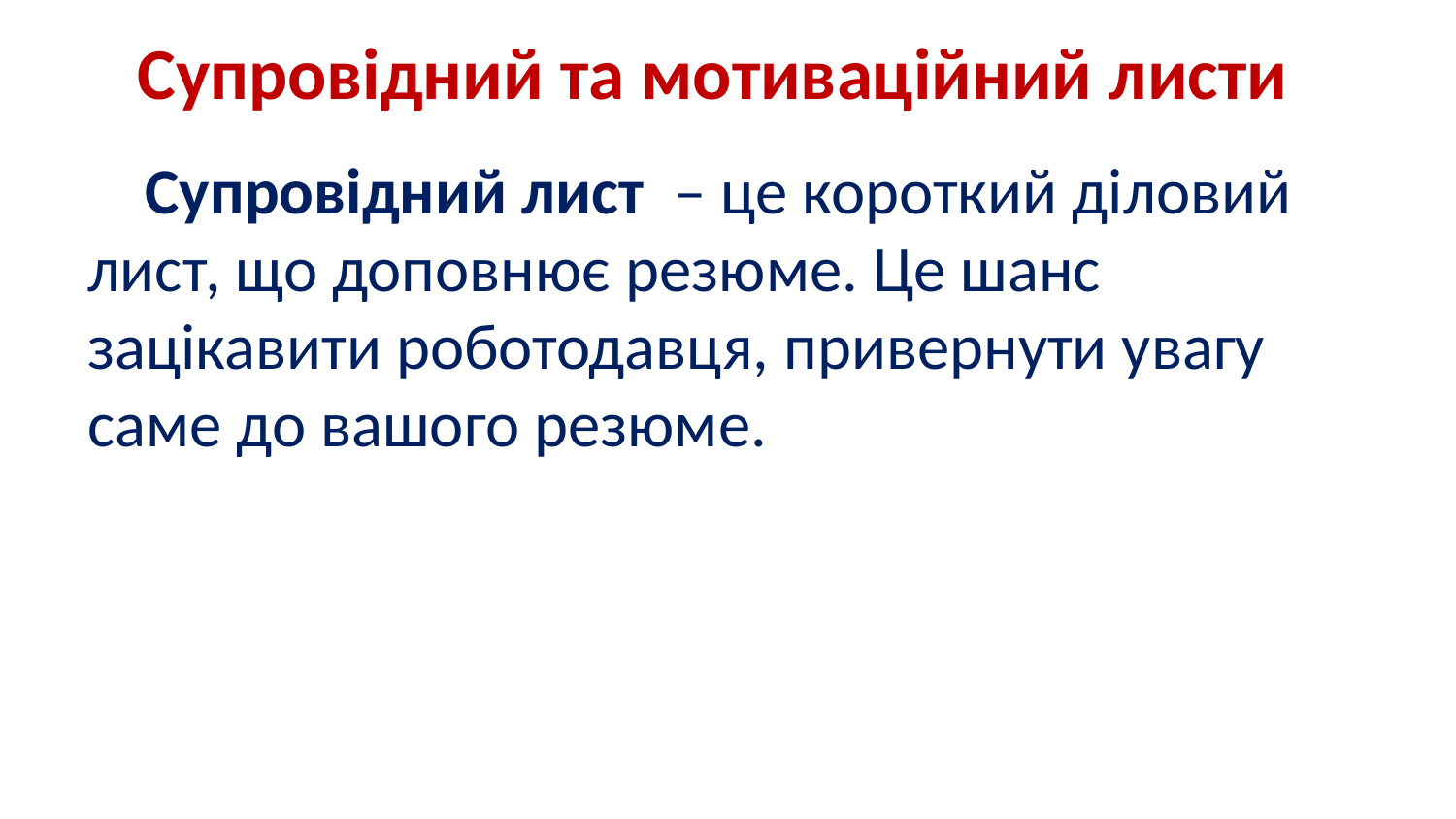

Супровідний та мотиваційний листи
Супровідний лист  – це короткий діловий лист, що доповнює резюме. Це шанс зацікавити роботодавця, привернути увагу саме до вашого резюме.